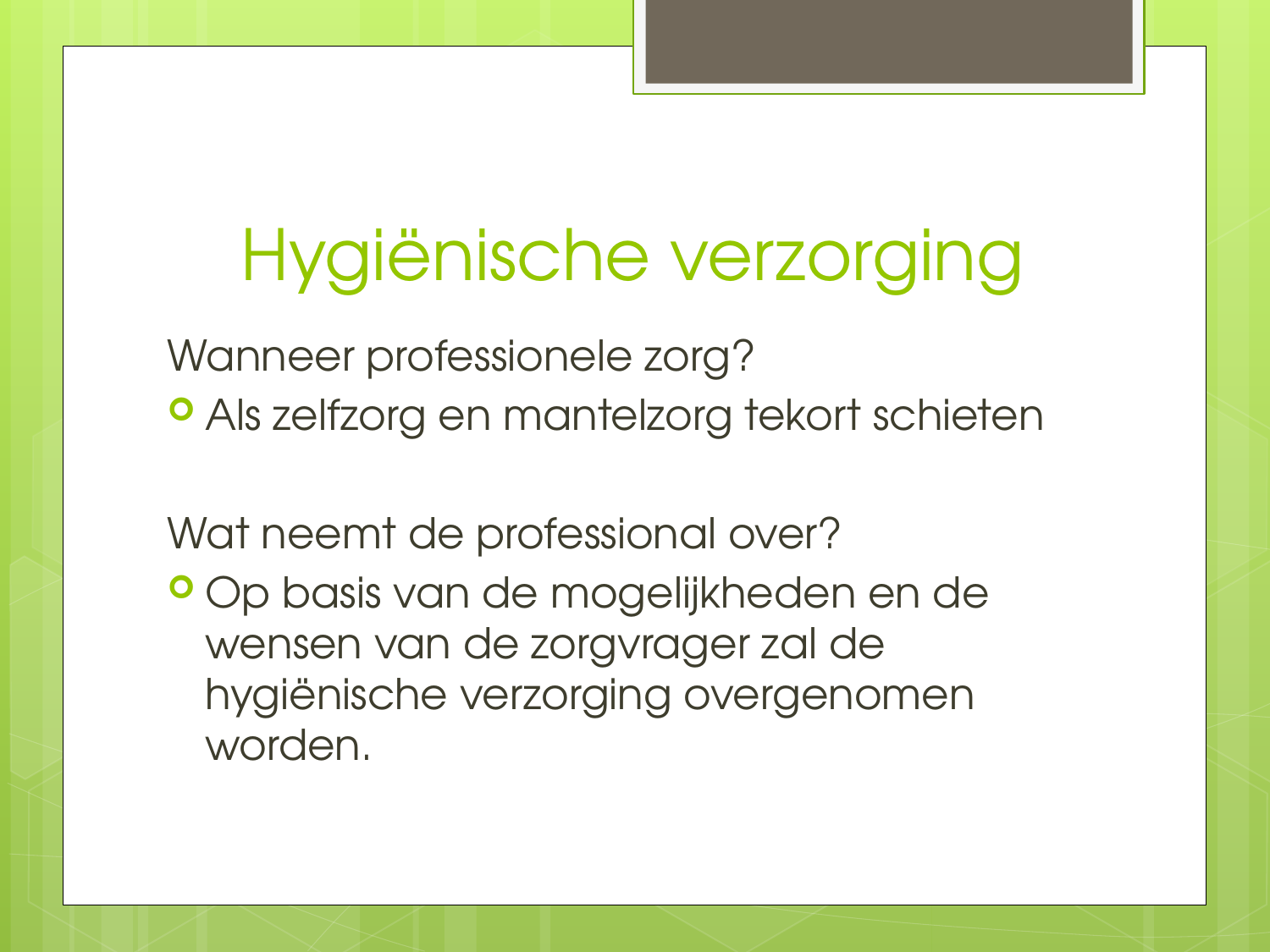

# Hygiënische verzorging
Wanneer professionele zorg?
Als zelfzorg en mantelzorg tekort schieten

Wat neemt de professional over?
Op basis van de mogelijkheden en de wensen van de zorgvrager zal de hygiënische verzorging overgenomen worden.